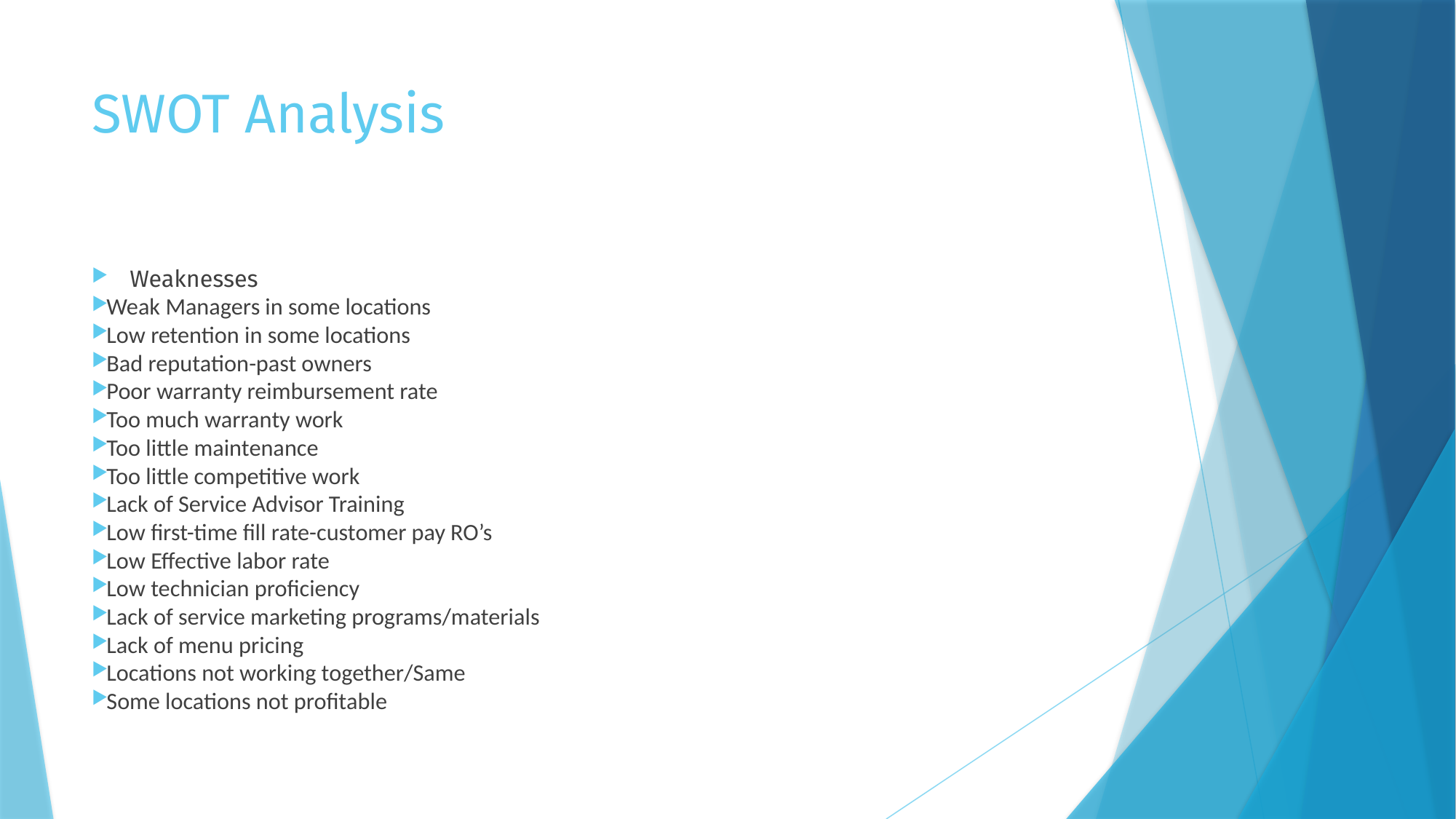

# SWOT Analysis
Weaknesses
Weak Managers in some locations
Low retention in some locations
Bad reputation-past owners
Poor warranty reimbursement rate
Too much warranty work
Too little maintenance
Too little competitive work
Lack of Service Advisor Training
Low first-time fill rate-customer pay RO’s
Low Effective labor rate
Low technician proficiency
Lack of service marketing programs/materials
Lack of menu pricing
Locations not working together/Same
Some locations not profitable